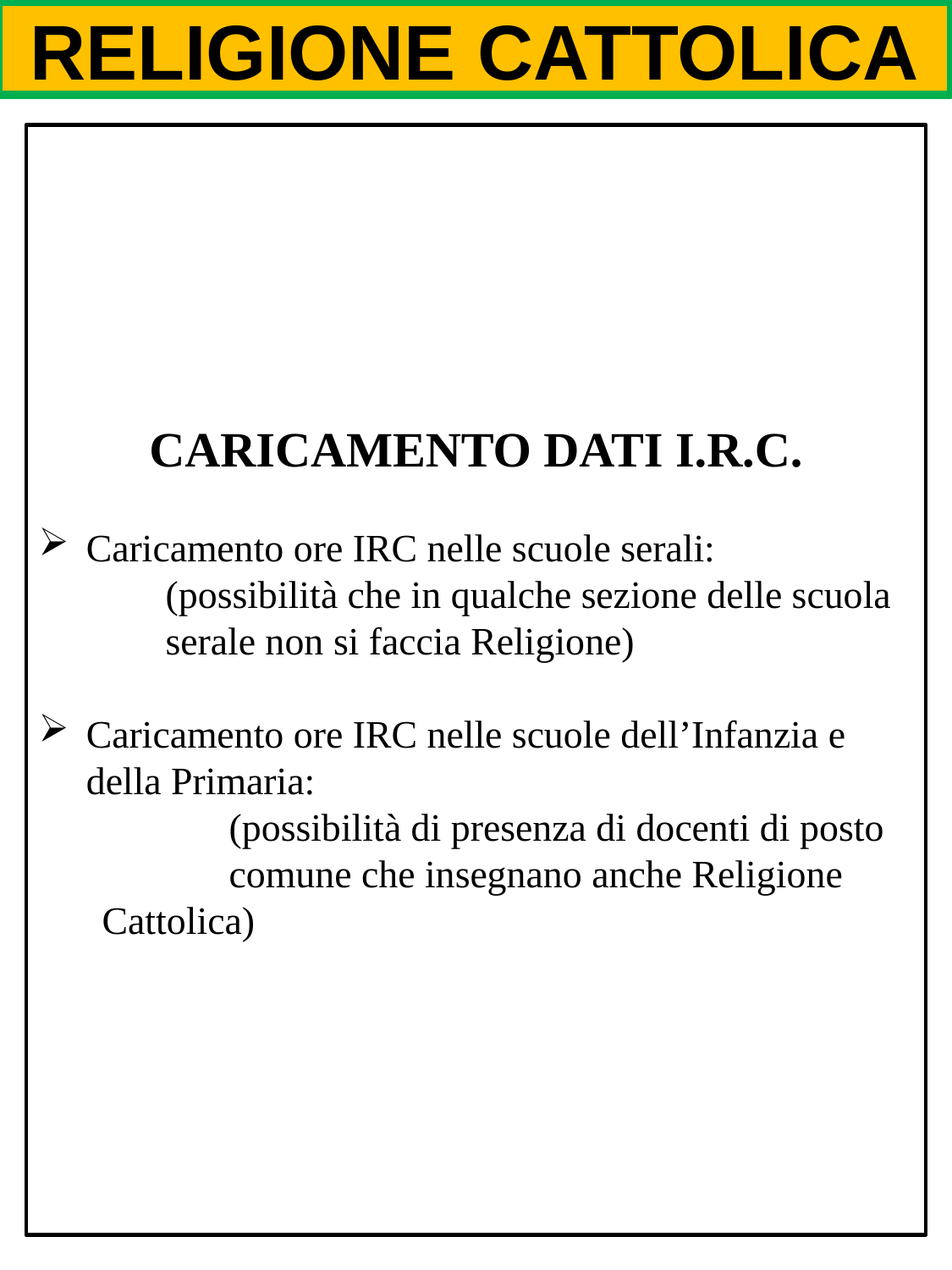

RELIGIONE CATTOLICA
CARICAMENTO DATI I.R.C.

Caricamento ore IRC nelle scuole serali:
	(possibilità che in qualche sezione delle scuola 	serale non si faccia Religione)

Caricamento ore IRC nelle scuole dell’Infanzia e della Primaria:
	(possibilità di presenza di docenti di posto 	comune che insegnano anche Religione 	Cattolica)